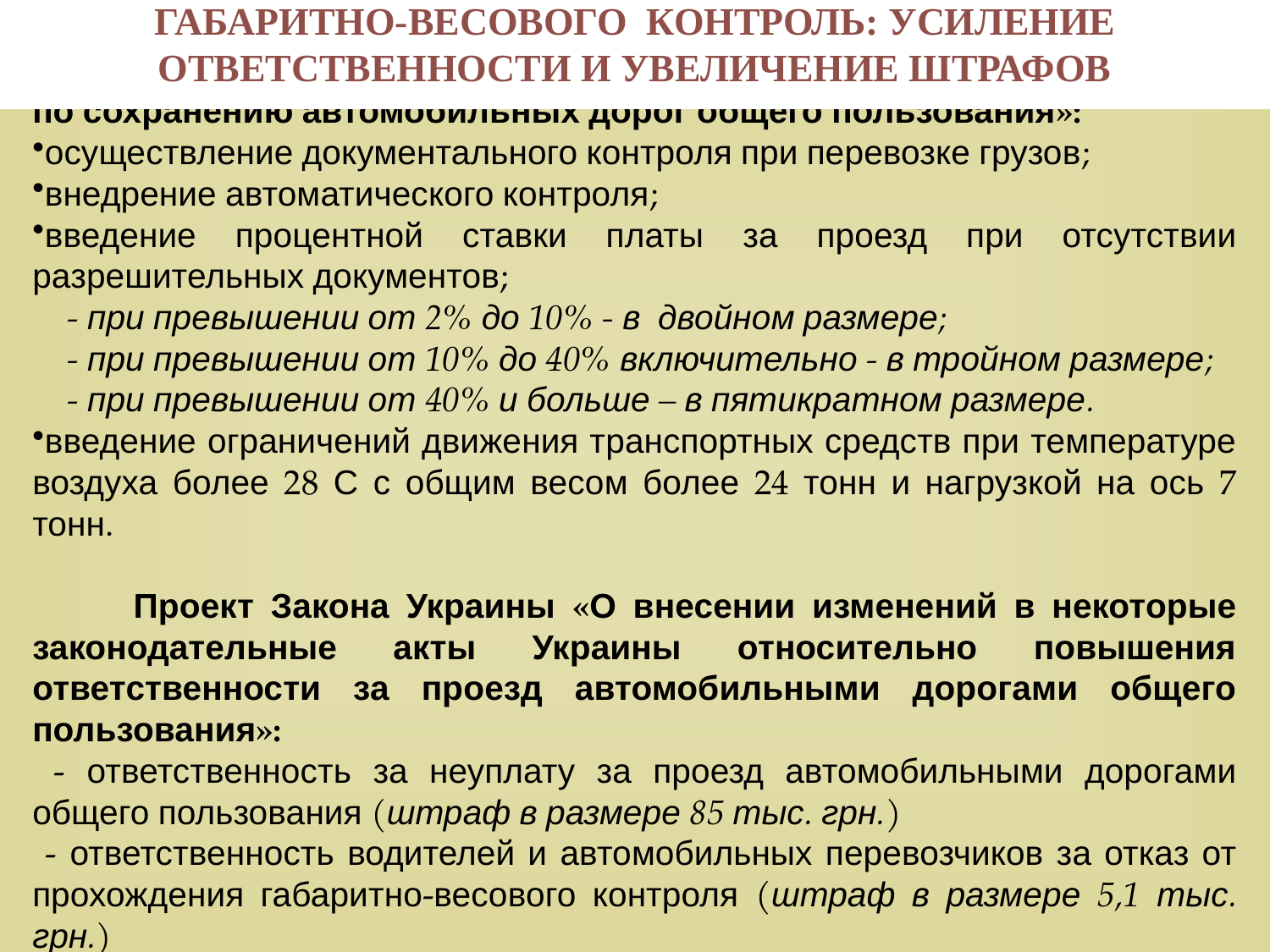

габаритно-весового  контроль: усиление ответственности и увеличение штрафов
Новая редакция постановления Правительства № 879 «О мерах по сохранению автомобильных дорог общего пользования»:
осуществление документального контроля при перевозке грузов;
внедрение автоматического контроля;
введение процентной ставки платы за проезд при отсутствии разрешительных документов;
    - при превышении от 2% до 10% - в  двойном размере;
    - при превышении от 10% до 40% включительно - в тройном размере;
    - при превышении от 40% и больше – в пятикратном размере.
введение ограничений движения транспортных средств при температуре воздуха более 28 С с общим весом более 24 тонн и нагрузкой на ось 7 тонн.

      Проект Закона Украины «О внесении изменений в некоторые законодательные акты Украины относительно повышения ответственности за проезд автомобильными дорогами общего пользования»:
 - ответственность за неуплату за проезд автомобильными дорогами общего пользования (штраф в размере 85 тыс. грн.)
 - ответственность водителей и автомобильных перевозчиков за отказ от прохождения габаритно-весового контроля (штраф в размере 5,1 тыс. грн.)